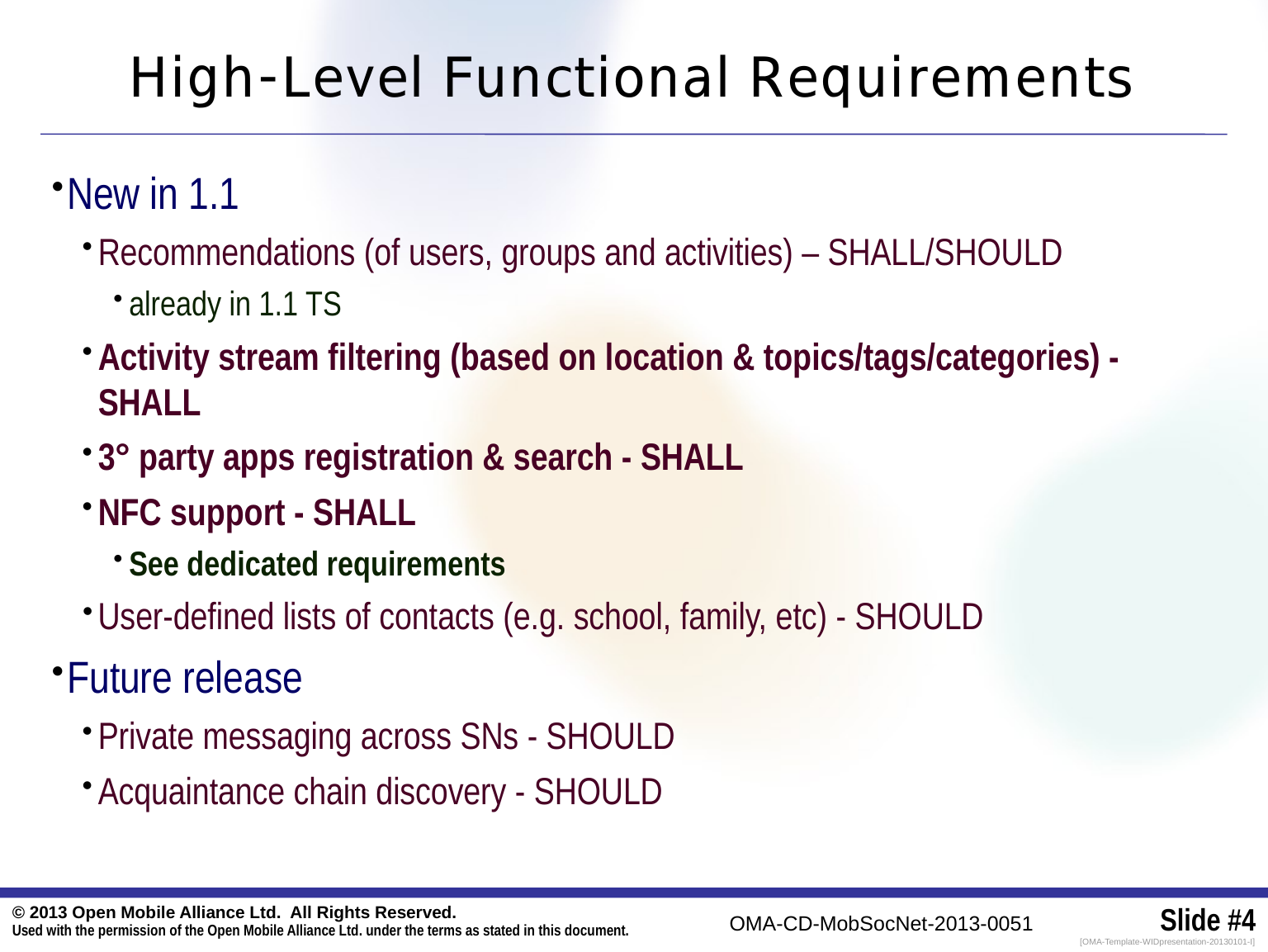

# High-Level Functional Requirements
New in 1.1
Recommendations (of users, groups and activities) – SHALL/SHOULD
already in 1.1 TS
Activity stream filtering (based on location & topics/tags/categories) - SHALL
3° party apps registration & search - SHALL
NFC support - SHALL
See dedicated requirements
User-defined lists of contacts (e.g. school, family, etc) - SHOULD
Future release
Private messaging across SNs - SHOULD
Acquaintance chain discovery - SHOULD